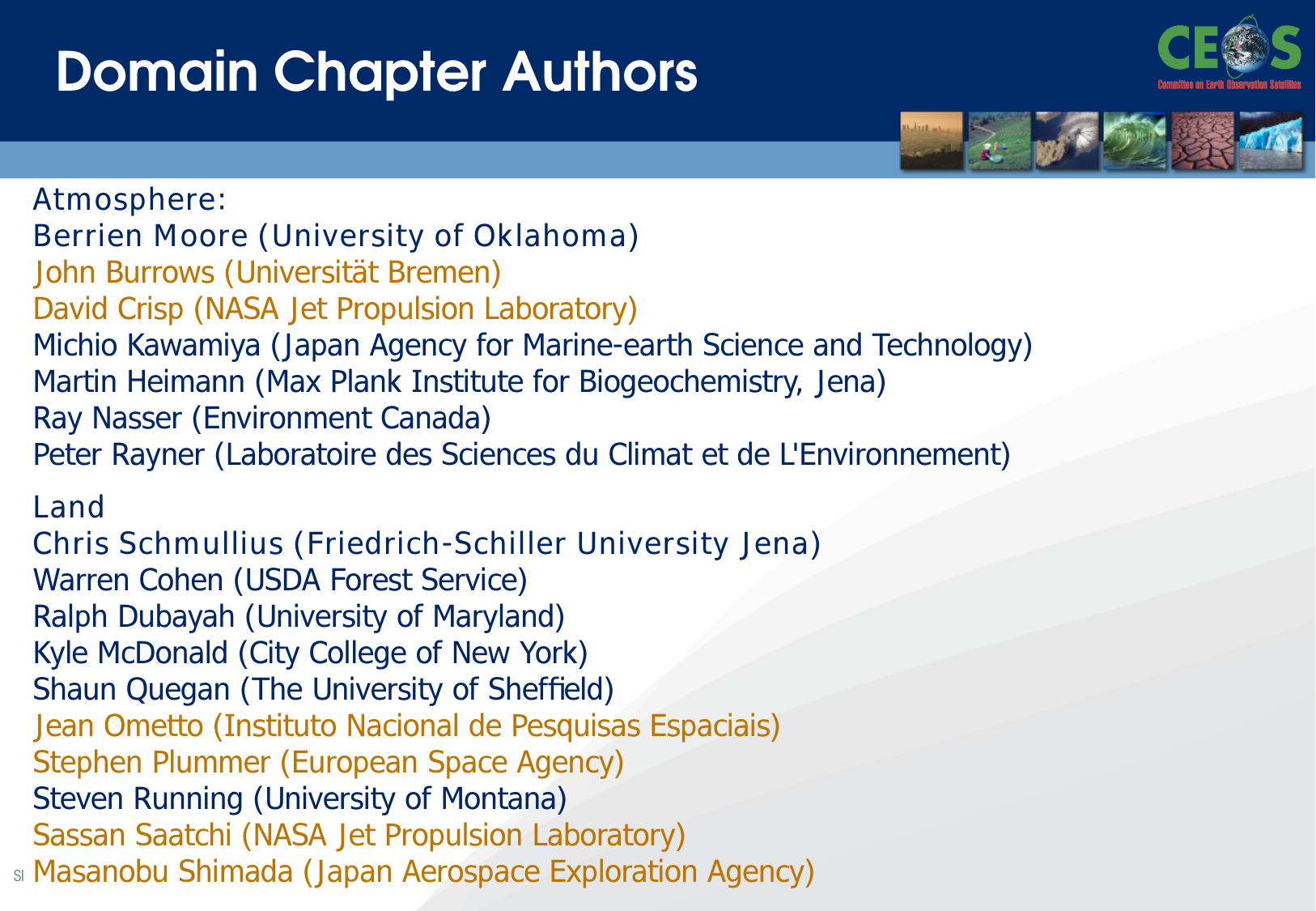

# Domain Chapter Authors
Atmosphere:
Berrien Moore (University of Oklahoma)
John Burrows (Universität Bremen)
David Crisp (NASA Jet Propulsion Laboratory)
Michio Kawamiya (Japan Agency for Marine-earth Science and Technology)
Martin Heimann (Max Plank Institute for Biogeochemistry, Jena)
Ray Nasser (Environment Canada)
Peter Rayner (Laboratoire des Sciences du Climat et de L'Environnement)

Land
Chris Schmullius (Friedrich-Schiller University Jena)
Warren Cohen (USDA Forest Service)
Ralph Dubayah (University of Maryland)
Kyle McDonald (City College of New York)
Shaun Quegan (The University of Sheffield)
Jean Ometto (Instituto Nacional de Pesquisas Espaciais)
Stephen Plummer (European Space Agency)
Steven Running (University of Montana)
Sassan Saatchi (NASA Jet Propulsion Laboratory)
Masanobu Shimada (Japan Aerospace Exploration Agency)